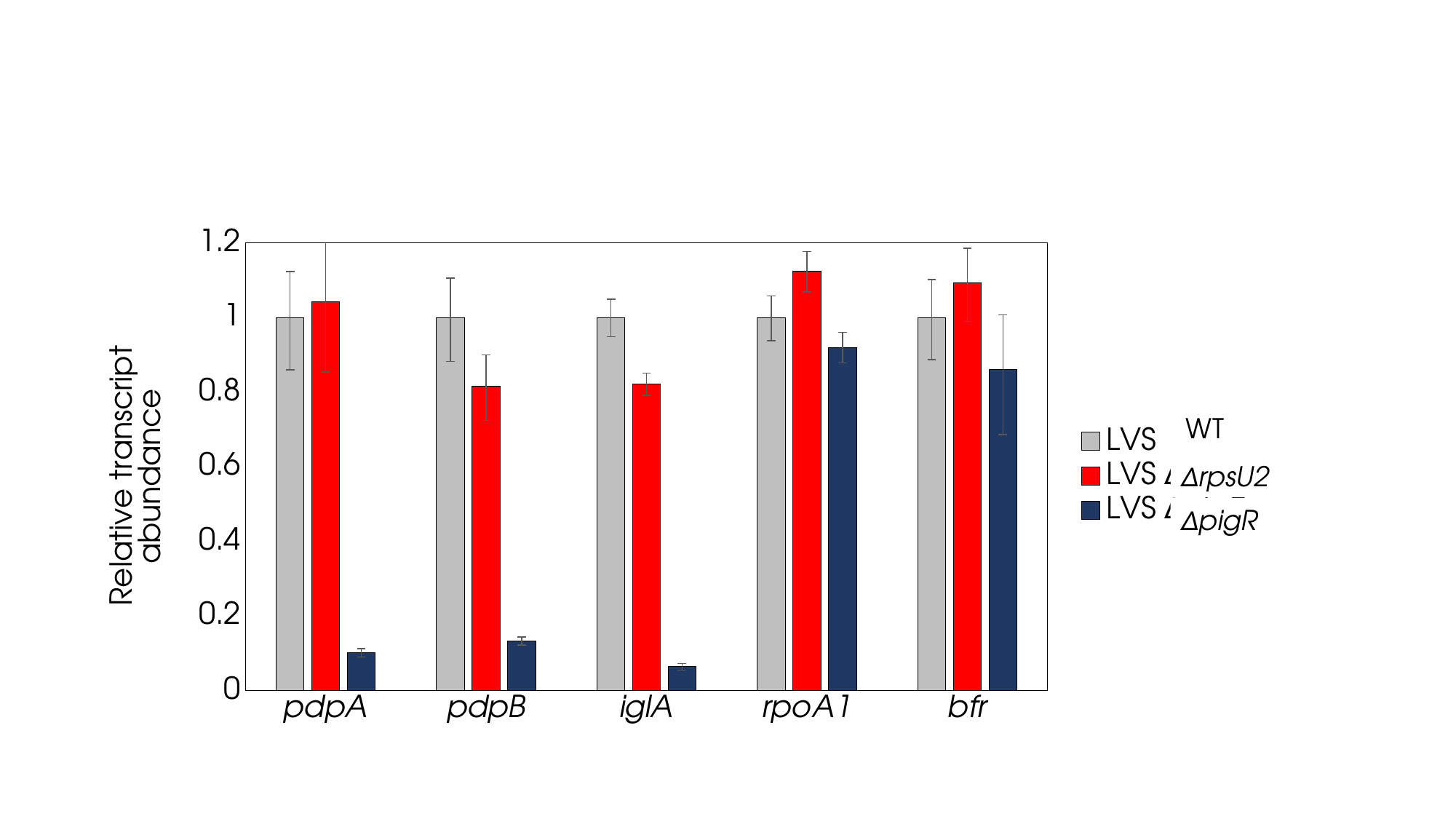

### Chart

| Category | LVS | LVS ∆rpsU2 | LVS ∆pigR |
|---|---|---|---|
| pdpA | 1.0 | 1.042073617735194 | 0.10154374192428796 |
| pdpB | 1.0 | 0.8164685593470008 | 0.13268909570168966 |
| iglA | 1.0 | 0.8215744439780311 | 0.06387091494427935 |
| rpoA1 | 1.0 | 1.1239810303392395 | 0.9201425131468074 |
| bfr | 1.0 | 1.092119360119312 | 0.8615474227853863 |
WT
ΔrpsU2
ΔpigR